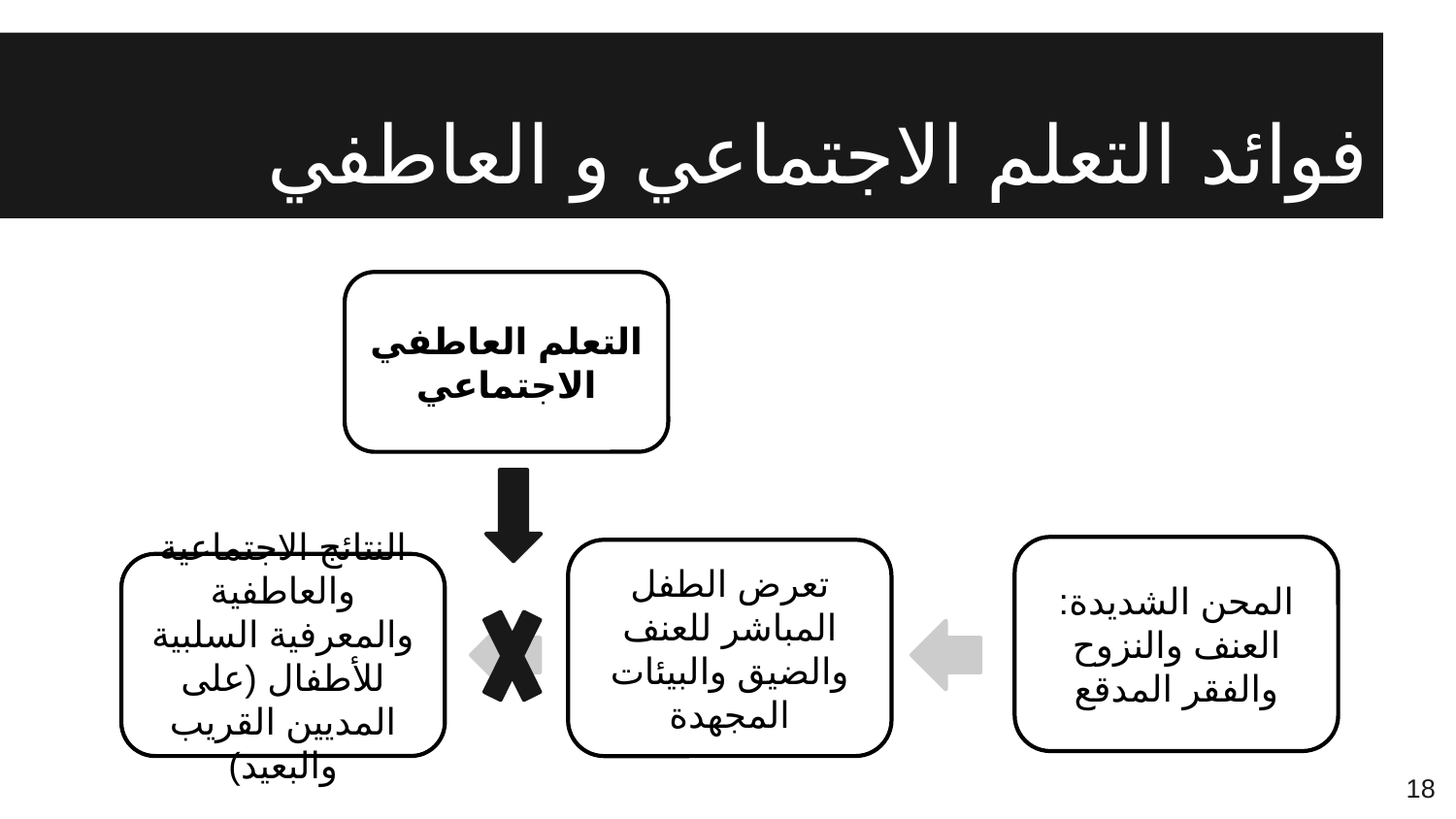

# فوائد التعلم الاجتماعي و العاطفي
التعلم العاطفي الاجتماعي

المحن الشديدة: العنف والنزوح والفقر المدقع
تعرض الطفل المباشر للعنف والضيق والبيئات المجهدة
النتائج الاجتماعية والعاطفية والمعرفية السلبية للأطفال (على المديين القريب والبعيد)

18